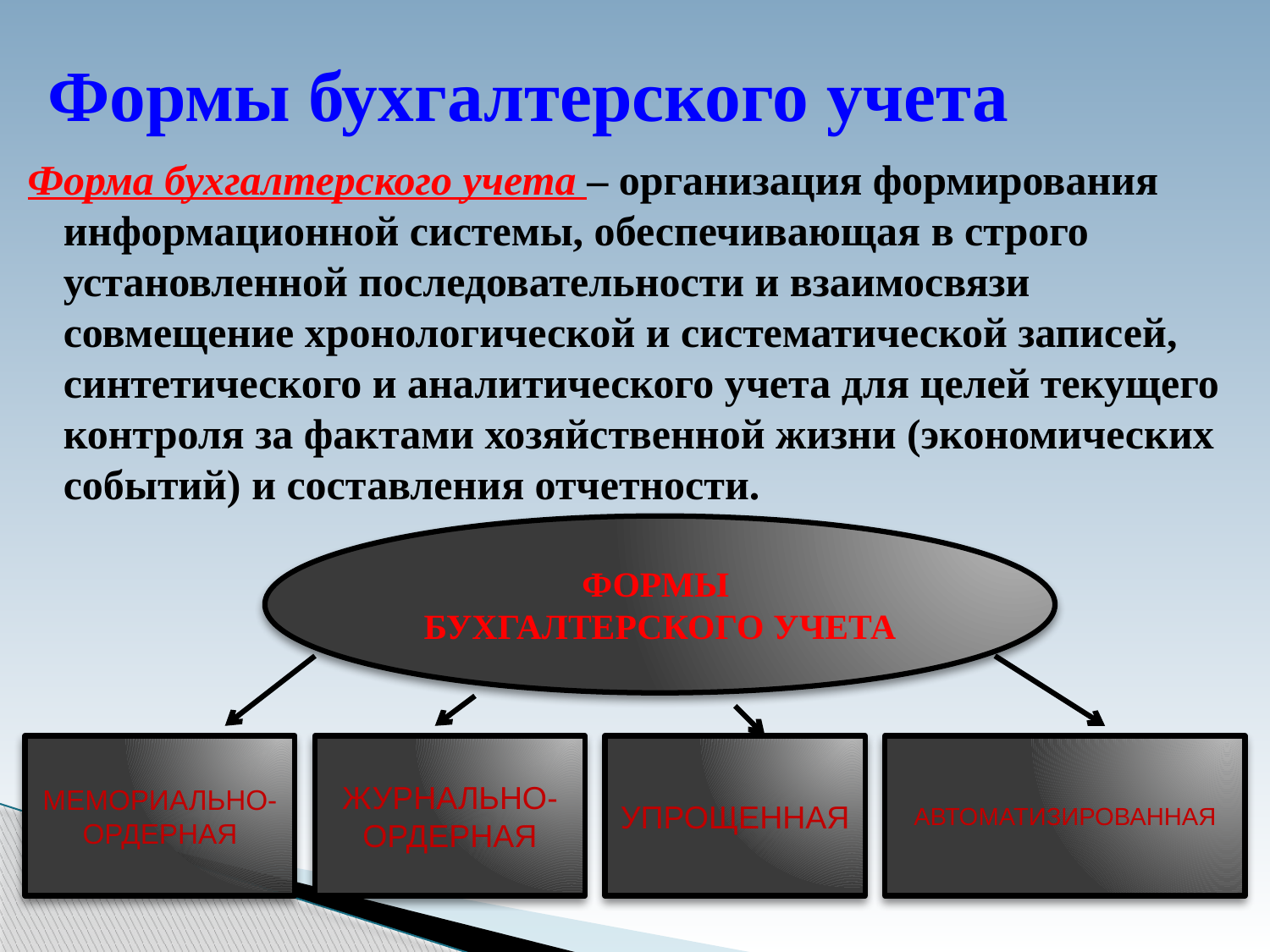

# Формы бухгалтерского учета
Форма бухгалтерского учета – организация формирования информационной системы, обеспечивающая в строго установленной последовательности и взаимосвязи совмещение хронологической и систематической записей, синтетического и аналитического учета для целей текущего контроля за фактами хозяйственной жизни (экономических событий) и составления отчетности.

ФОРМЫ
БУХГАЛТЕРСКОГО УЧЕТА
МЕМОРИАЛЬНО-ОРДЕРНАЯ
ЖУРНАЛЬНО-ОРДЕРНАЯ
УПРОЩЕННАЯ
АВТОМАТИЗИРОВАННАЯ